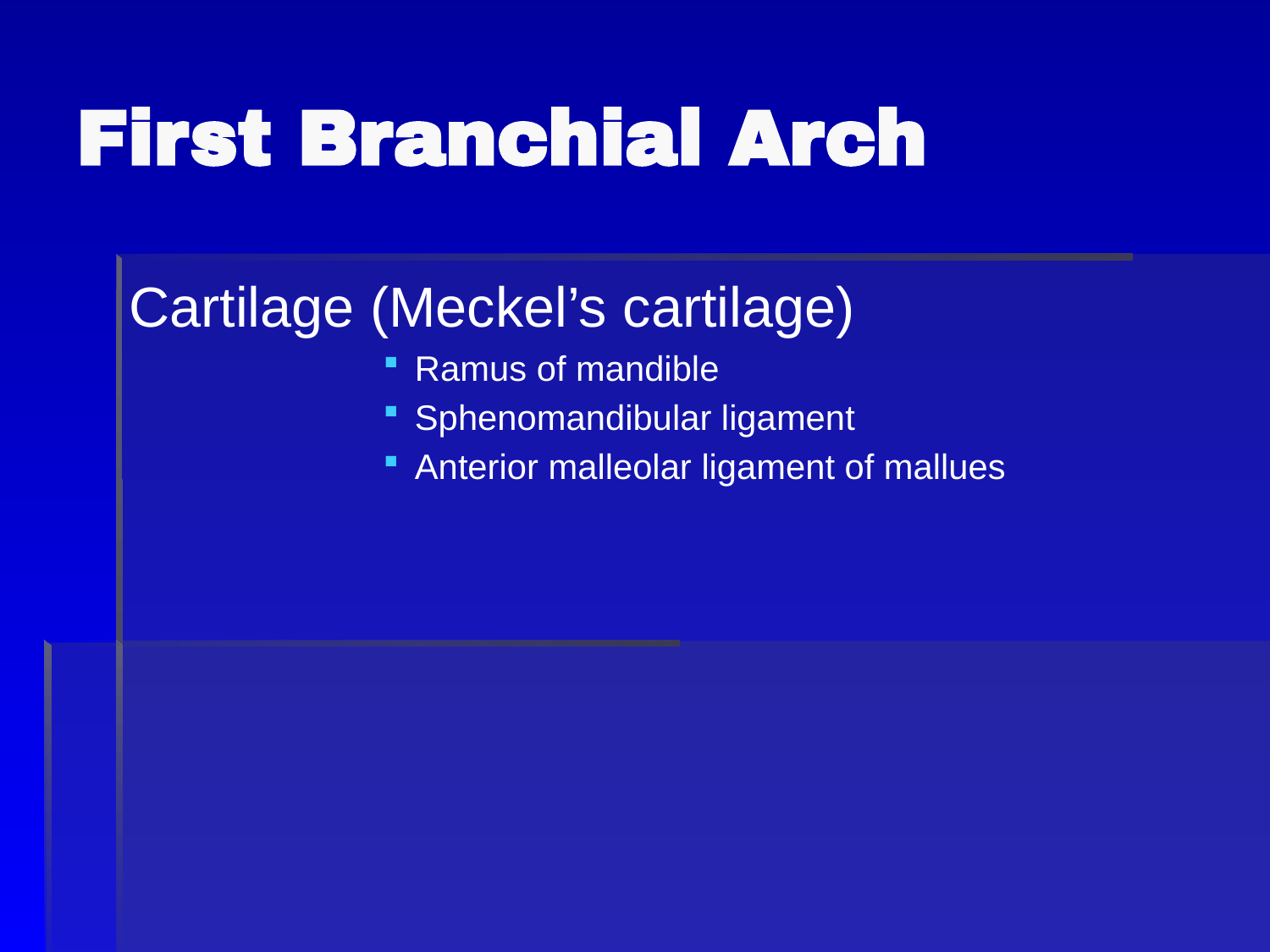

# First Branchial Arch
Cartilage (Meckel’s cartilage)
Ramus of mandible
Sphenomandibular ligament
Anterior malleolar ligament of mallues